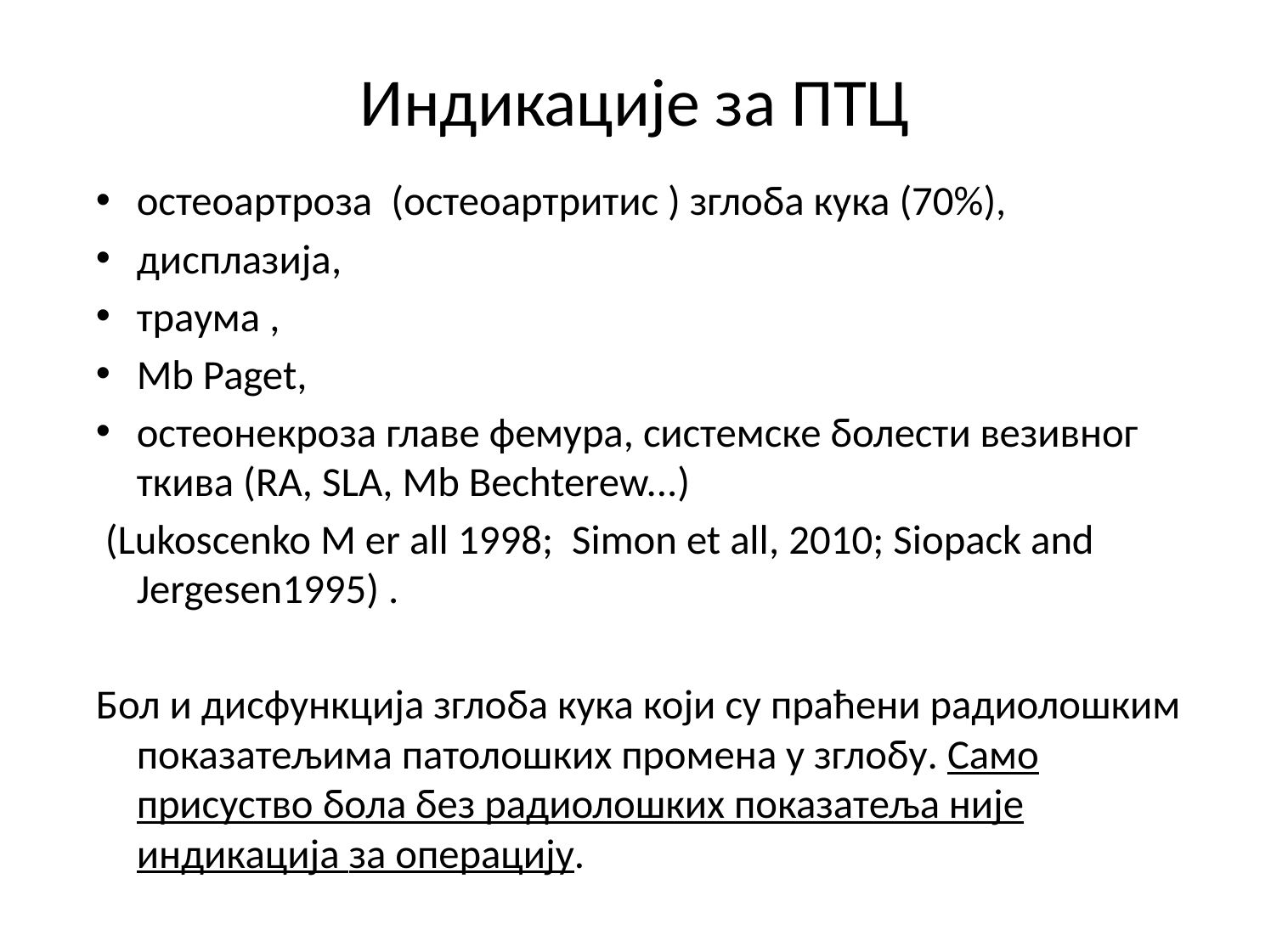

# Индикације за ПТЦ
остеоартроза  (остеоартритис ) зглоба кука (70%),
дисплазија,
траума ,
Mb Paget,
остеонекроза главе фемура, системске болести везивног ткива (RА, SLA, Mb Bechterew...)
 (Lukoscenko M er all 1998;  Simon et all, 2010; Siopack and Jergesen1995) .

Бол и дисфункција зглоба кука који су праћени радиолошким показатељима патолошких промена у зглобу. Само присуство бола без радиолошких показатеља није индикација за операцију.